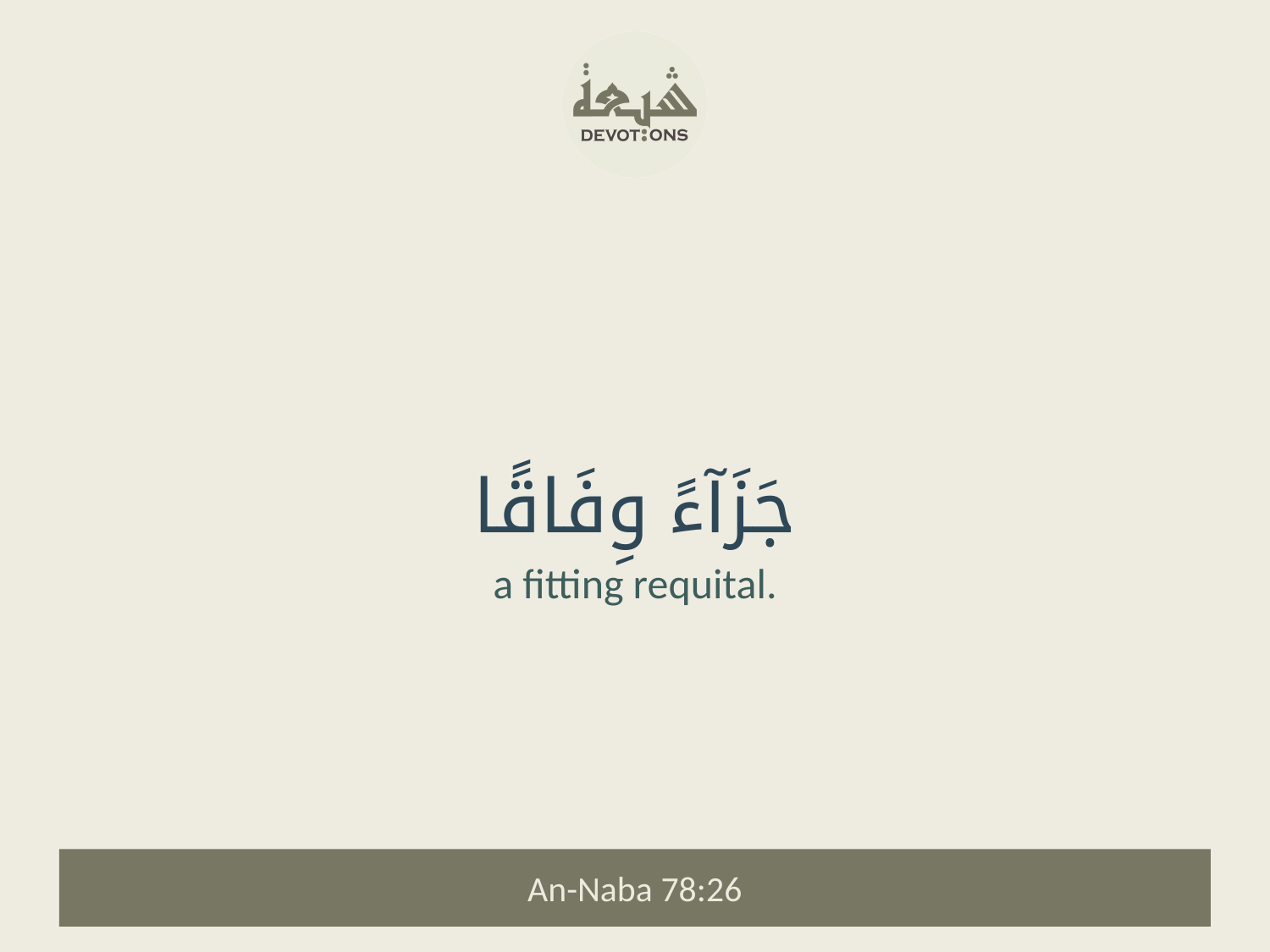

جَزَآءً وِفَاقًا
a fitting requital.
An-Naba 78:26